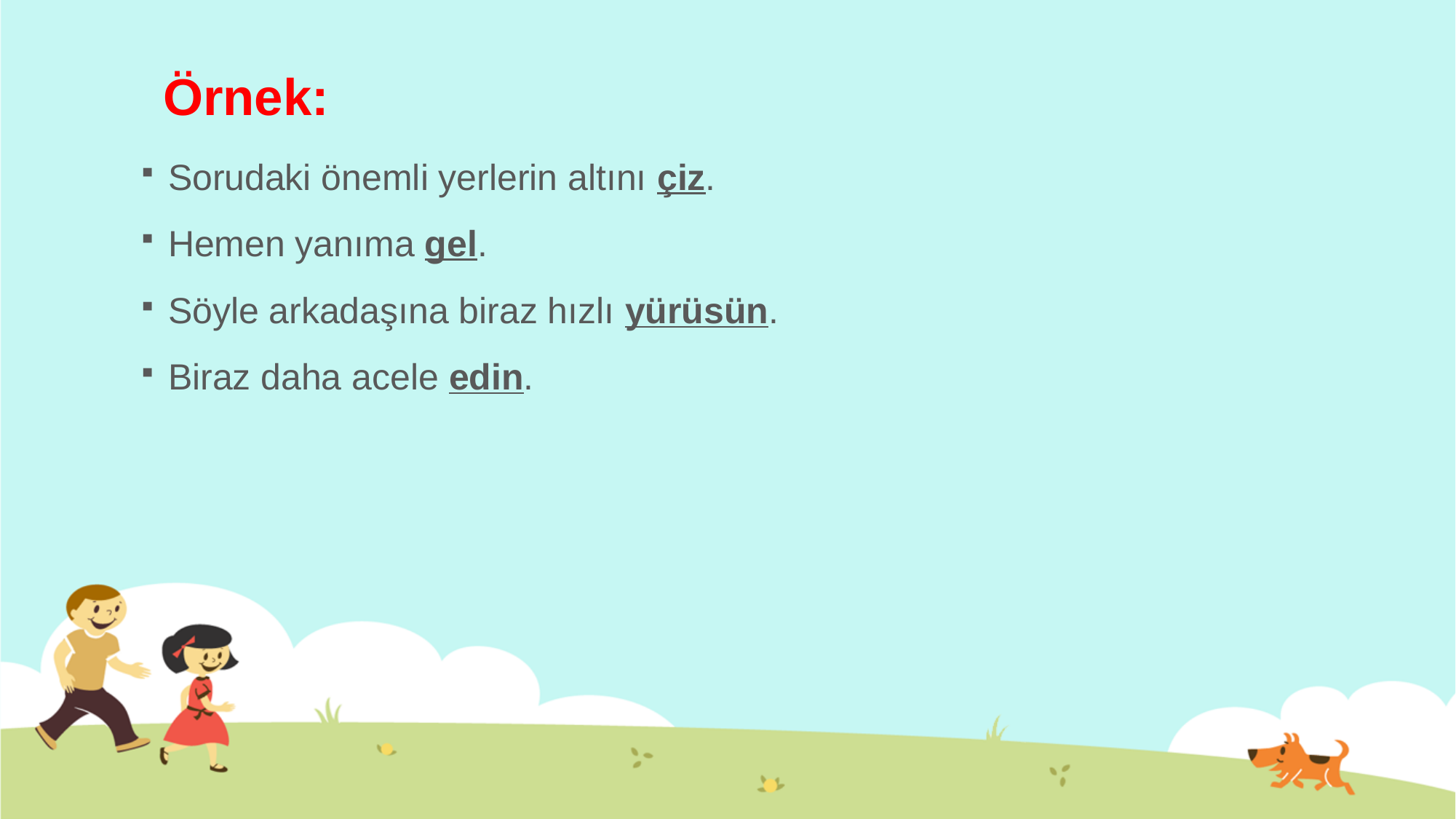

# Örnek:
Sorudaki önemli yerlerin altını çiz.
Hemen yanıma gel.
Söyle arkadaşına biraz hızlı yürüsün.
Biraz daha acele edin.